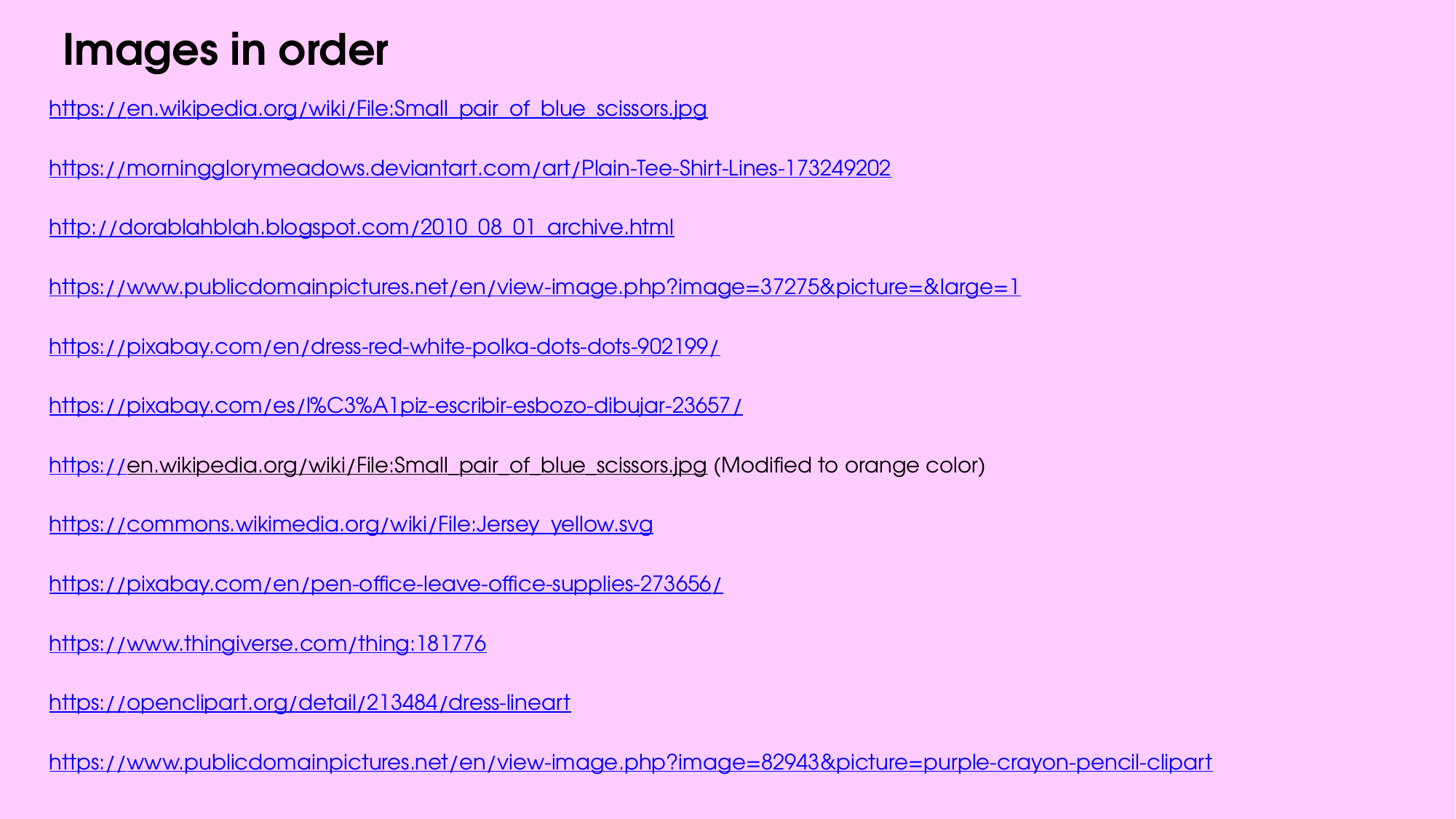

# Images in order
https://en.wikipedia.org/wiki/File:Small_pair_of_blue_scissors.jpg

https://morningglorymeadows.deviantart.com/art/Plain-Tee-Shirt-Lines-173249202

http://dorablahblah.blogspot.com/2010_08_01_archive.html

https://www.publicdomainpictures.net/en/view-image.php?image=37275&picture=&large=1

https://pixabay.com/en/dress-red-white-polka-dots-dots-902199/

https://pixabay.com/es/l%C3%A1piz-escribir-esbozo-dibujar-23657/

https://en.wikipedia.org/wiki/File:Small_pair_of_blue_scissors.jpg (Modified to orange color)

https://commons.wikimedia.org/wiki/File:Jersey_yellow.svg

https://pixabay.com/en/pen-office-leave-office-supplies-273656/

https://www.thingiverse.com/thing:181776

https://openclipart.org/detail/213484/dress-lineart

https://www.publicdomainpictures.net/en/view-image.php?image=82943&picture=purple-crayon-pencil-clipart